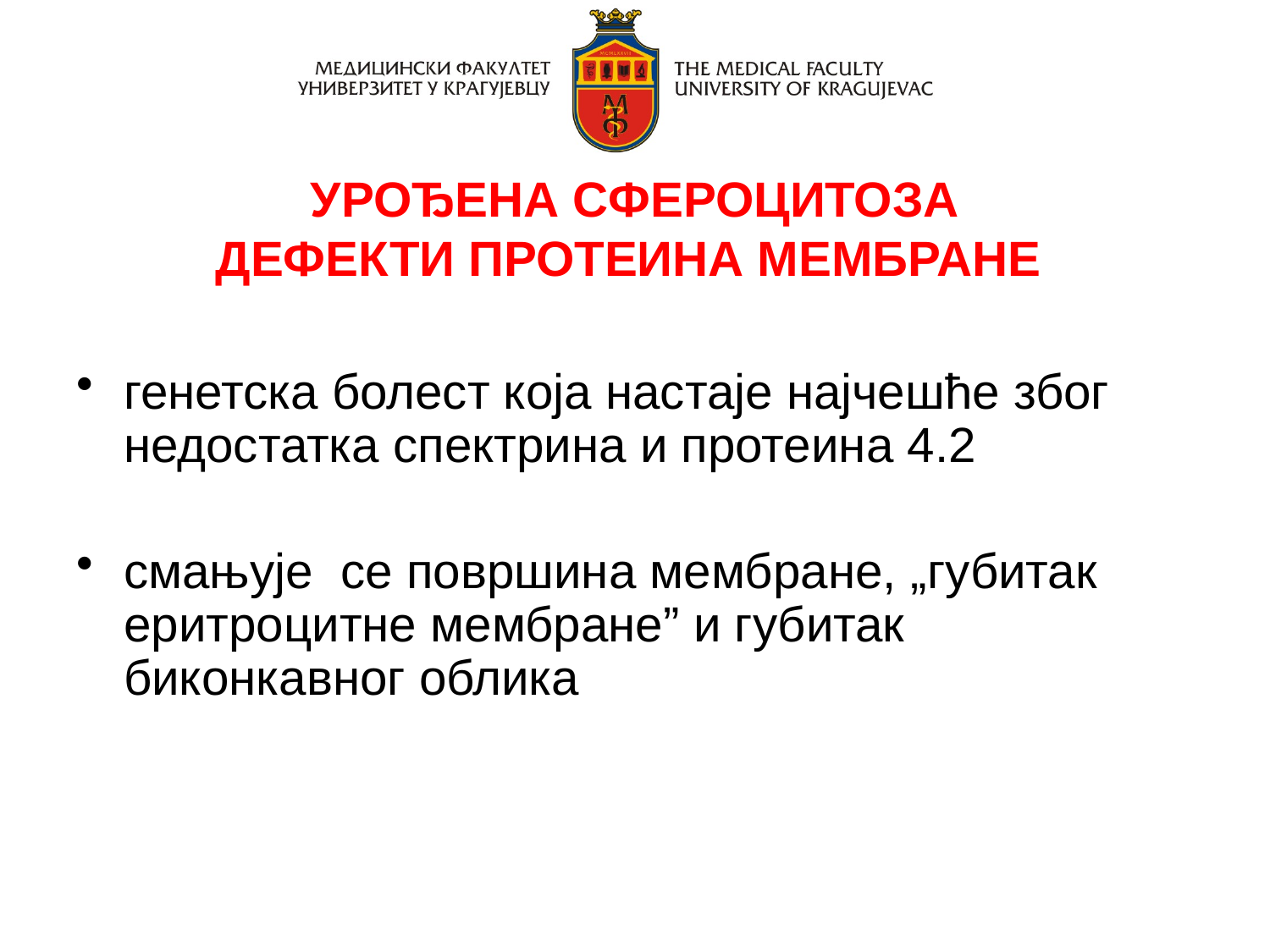

УРОЂЕНА СФЕРОЦИТОЗА
ДЕФЕКТИ ПРОТЕИНА МЕМБРАНЕ

генетска болест која настаје најчешће због недостатка спектрина и протеина 4.2

смањује  се површина мембране, „губитак еритроцитне мембране” и губитак биконкавног облика